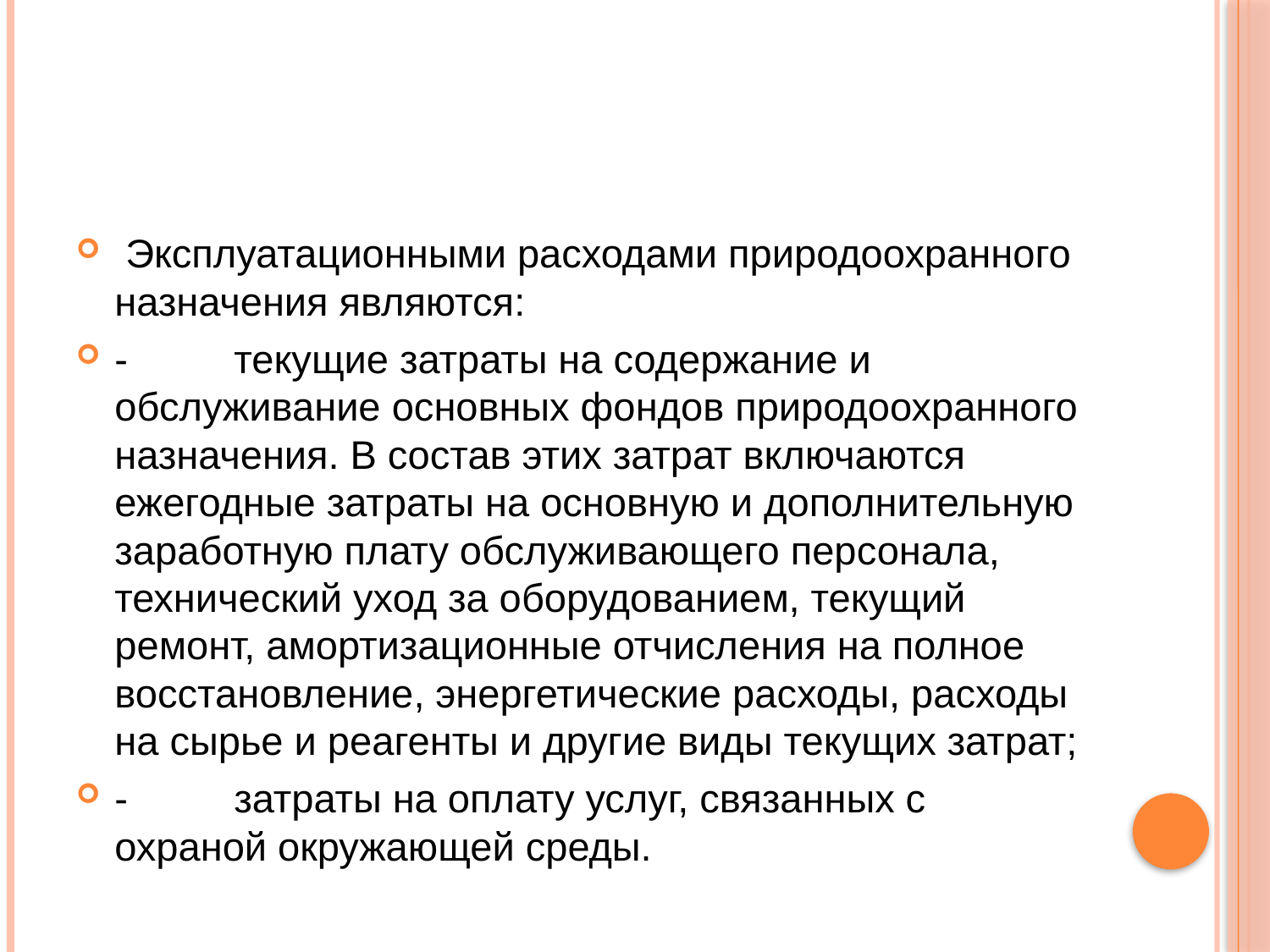

#
 Эксплуатационными расходами природоохранного назначения являются:
-	текущие затраты на содержание и обслуживание основных фондов природоохранного назначения. В состав этих затрат включаются ежегодные затраты на основную и дополнительную заработную плату обслуживающего персонала, технический уход за оборудованием, текущий ремонт, амортизационные отчисления на полное восстановление, энергетические расходы, расходы на сырье и реагенты и другие виды текущих затрат;
-	затраты на оплату услуг, связанных с охраной окружающей среды.